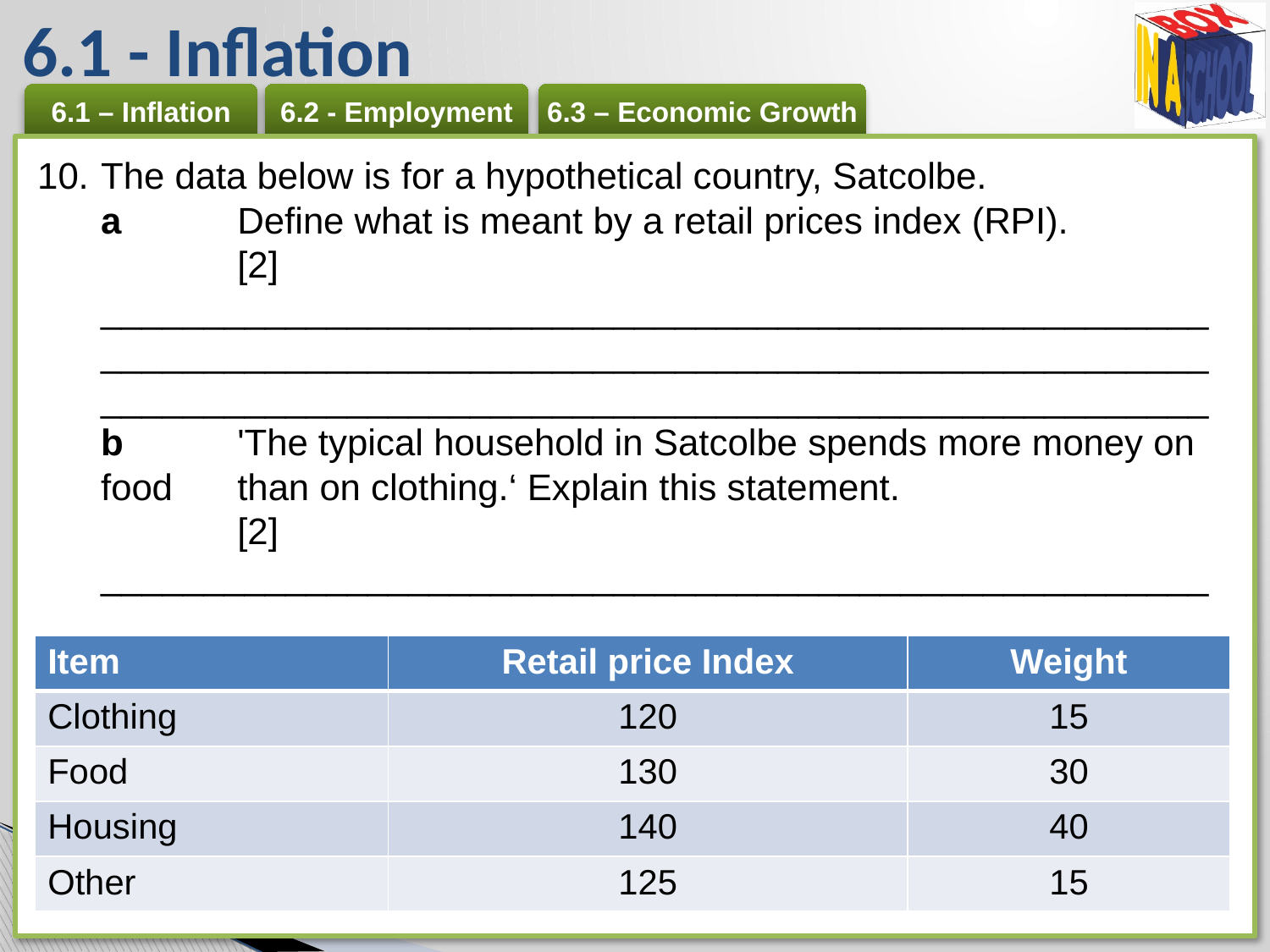

# 6.1 - Inflation
The data below is for a hypothetical country, Satcolbe.
a 	Define what is meant by a retail prices index (RPI).	[2]
__________________________________________________________________________________________________________________________________________________________________
b 	'The typical household in Satcolbe spends more money on food 	than on clothing.‘ Explain this statement.	[2]
__________________________________________________________________________________________________________________________________________________________________
| Item | Retail price Index | Weight |
| --- | --- | --- |
| Clothing | 120 | 15 |
| Food | 130 | 30 |
| Housing | 140 | 40 |
| Other | 125 | 15 |